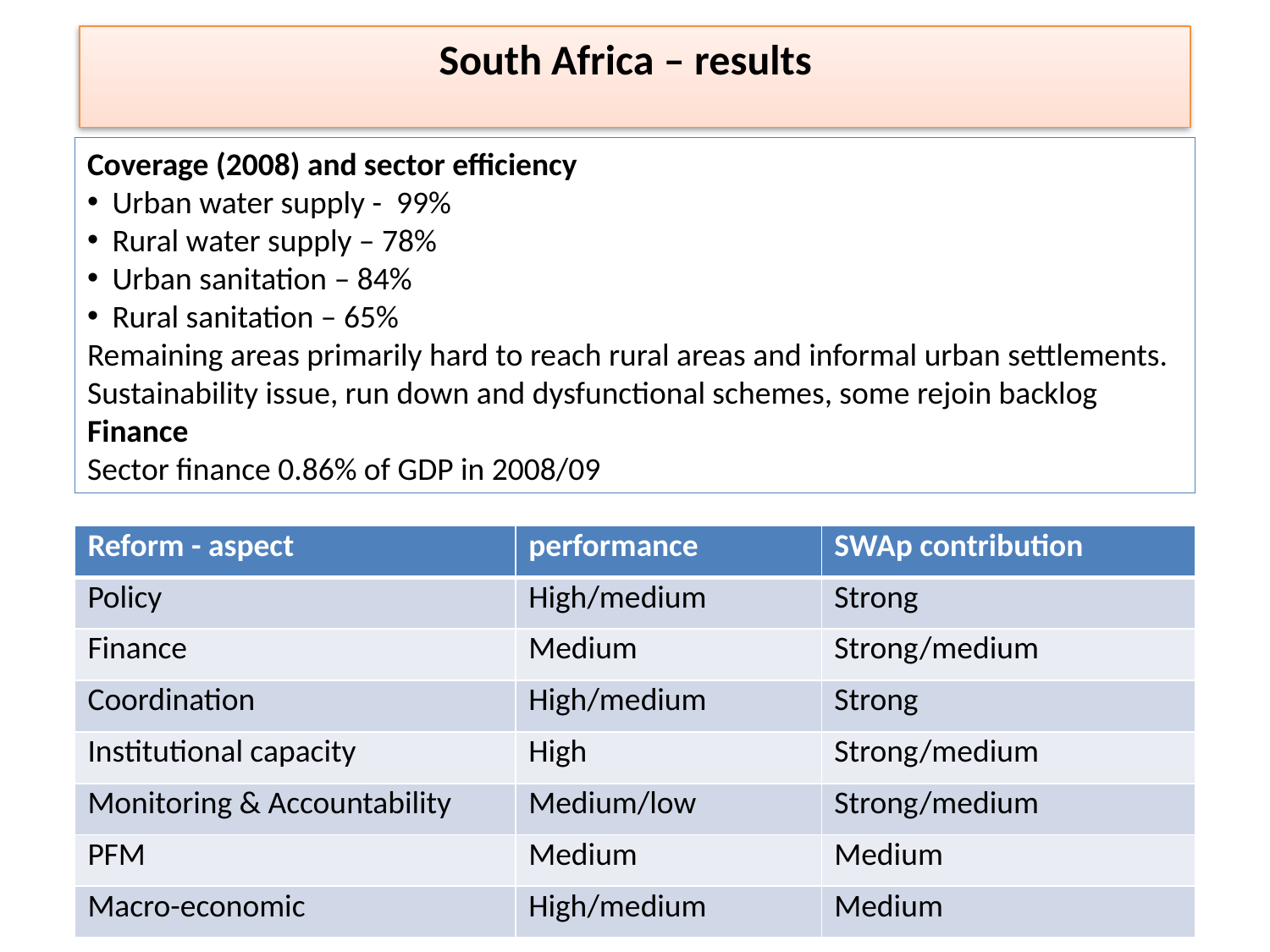

South Africa – results

Coverage (2008) and sector efficiency
Urban water supply -  99%
Rural water supply – 78%
Urban sanitation – 84%
Rural sanitation – 65%
Remaining areas primarily hard to reach rural areas and informal urban settlements. Sustainability issue, run down and dysfunctional schemes, some rejoin backlog
Finance
Sector finance 0.86% of GDP in 2008/09
| Reform - aspect | performance | SWAp contribution |
| --- | --- | --- |
| Policy | High/medium | Strong |
| Finance | Medium | Strong/medium |
| Coordination | High/medium | Strong |
| Institutional capacity | High | Strong/medium |
| Monitoring & Accountability | Medium/low | Strong/medium |
| PFM | Medium | Medium |
| Macro-economic | High/medium | Medium |
4